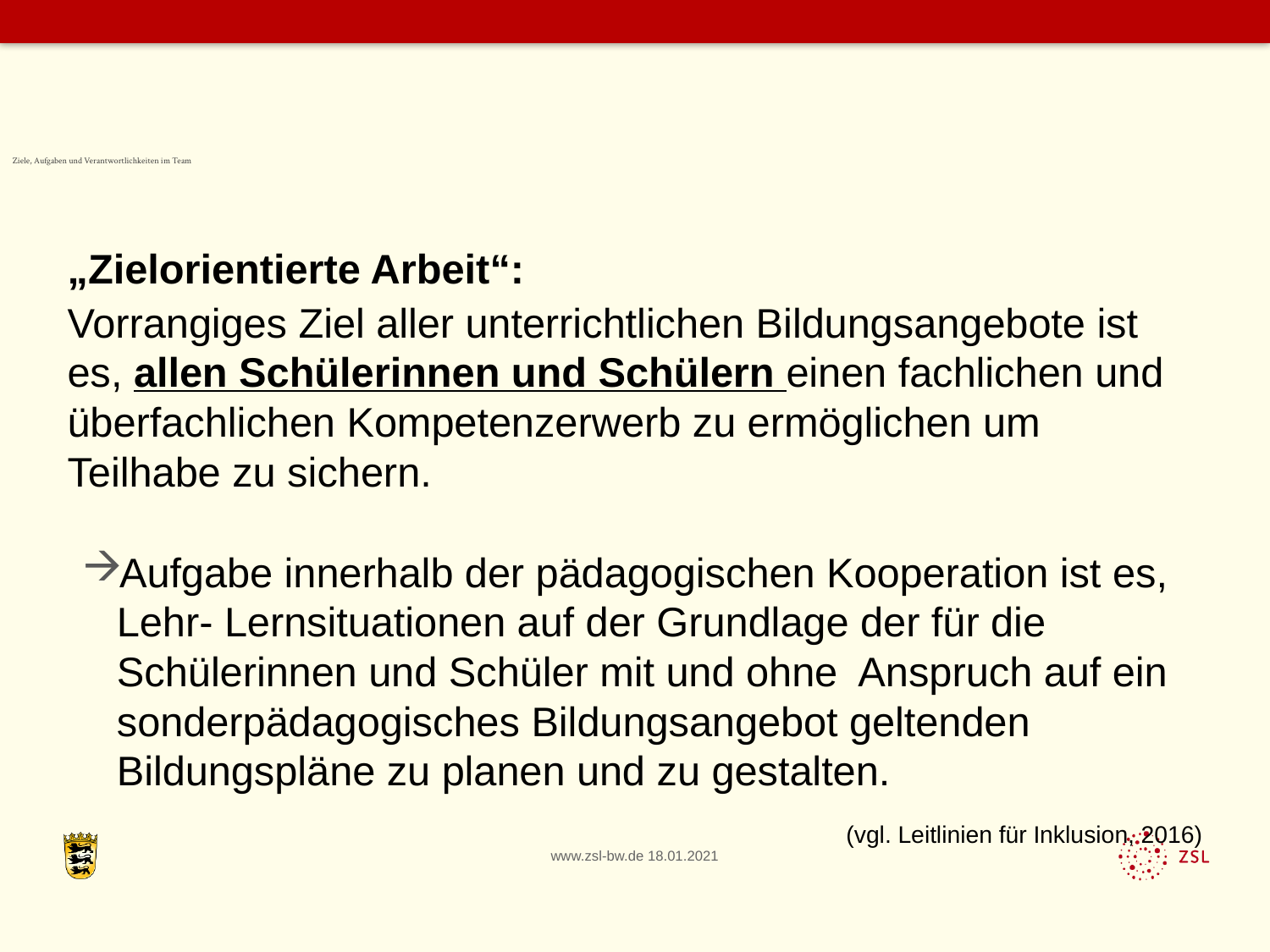

# Ziele, Aufgaben und Verantwortlichkeiten im Team
„Zielorientierte Arbeit“:
Vorrangiges Ziel aller unterrichtlichen Bildungsangebote ist es, allen Schülerinnen und Schülern einen fachlichen und überfachlichen Kompetenzerwerb zu ermöglichen um Teilhabe zu sichern.

Aufgabe innerhalb der pädagogischen Kooperation ist es, Lehr- Lernsituationen auf der Grundlage der für die Schülerinnen und Schüler mit und ohne  Anspruch auf ein sonderpädagogisches Bildungsangebot geltenden Bildungspläne zu planen und zu gestalten.
				(vgl. Leitlinien für Inklusion, 2016)